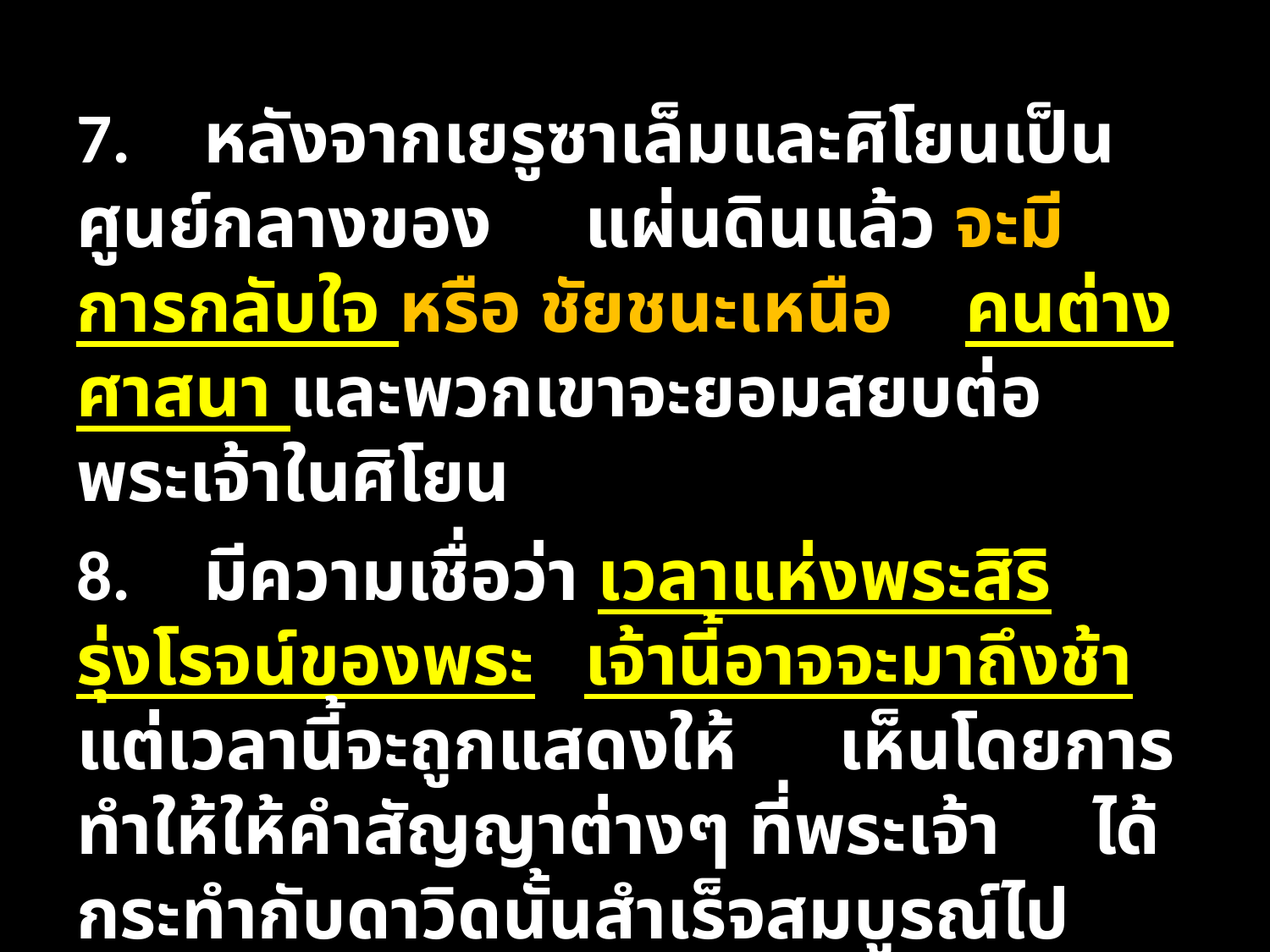

7.	หลังจากเยรูซาเล็มและศิโยนเป็นศูนย์กลางของ	แผ่นดินแล้ว จะมีการกลับใจ หรือ ชัยชนะเหนือ	คนต่างศาสนา และพวกเขาจะยอมสยบต่อ  	พระเจ้าในศิโยน
8.	มีความเชื่อว่า เวลาแห่งพระสิริรุ่งโรจน์ของพระ	เจ้านี้อาจจะมาถึงช้า แต่เวลานี้จะถูกแสดงให้	เห็นโดยการทำให้ให้คำสัญญาต่างๆ ที่พระเจ้า	ได้กระทำกับดาวิดนั้นสำเร็จสมบูรณ์ไป